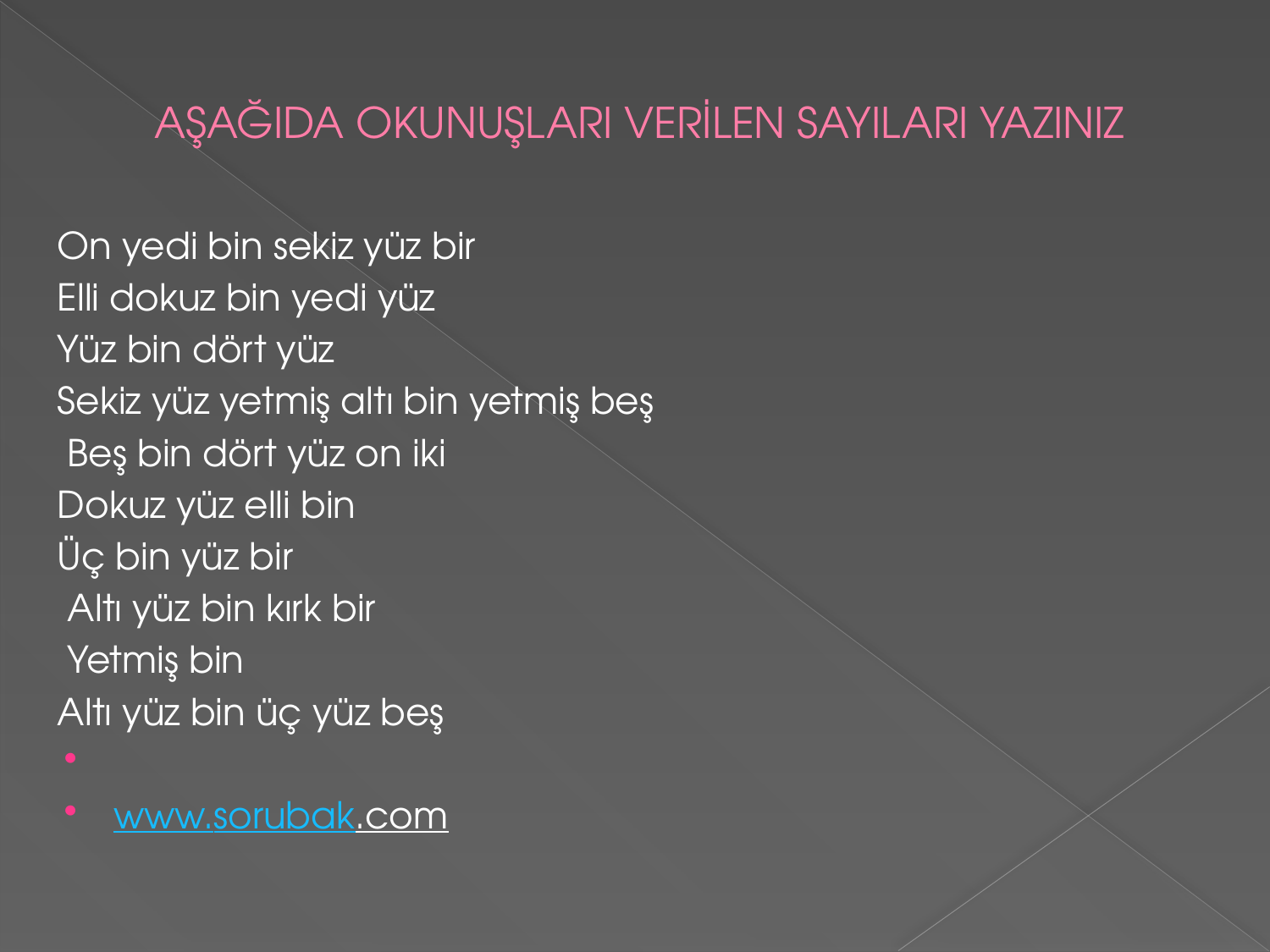

# AŞAĞIDA OKUNUŞLARI VERİLEN SAYILARI YAZINIZ
On yedi bin sekiz yüz bir
Elli dokuz bin yedi yüz
Yüz bin dört yüz
Sekiz yüz yetmiş altı bin yetmiş beş
 Beş bin dört yüz on iki
Dokuz yüz elli bin
Üç bin yüz bir
 Altı yüz bin kırk bir
 Yetmiş bin
Altı yüz bin üç yüz beş

www.sorubak.com